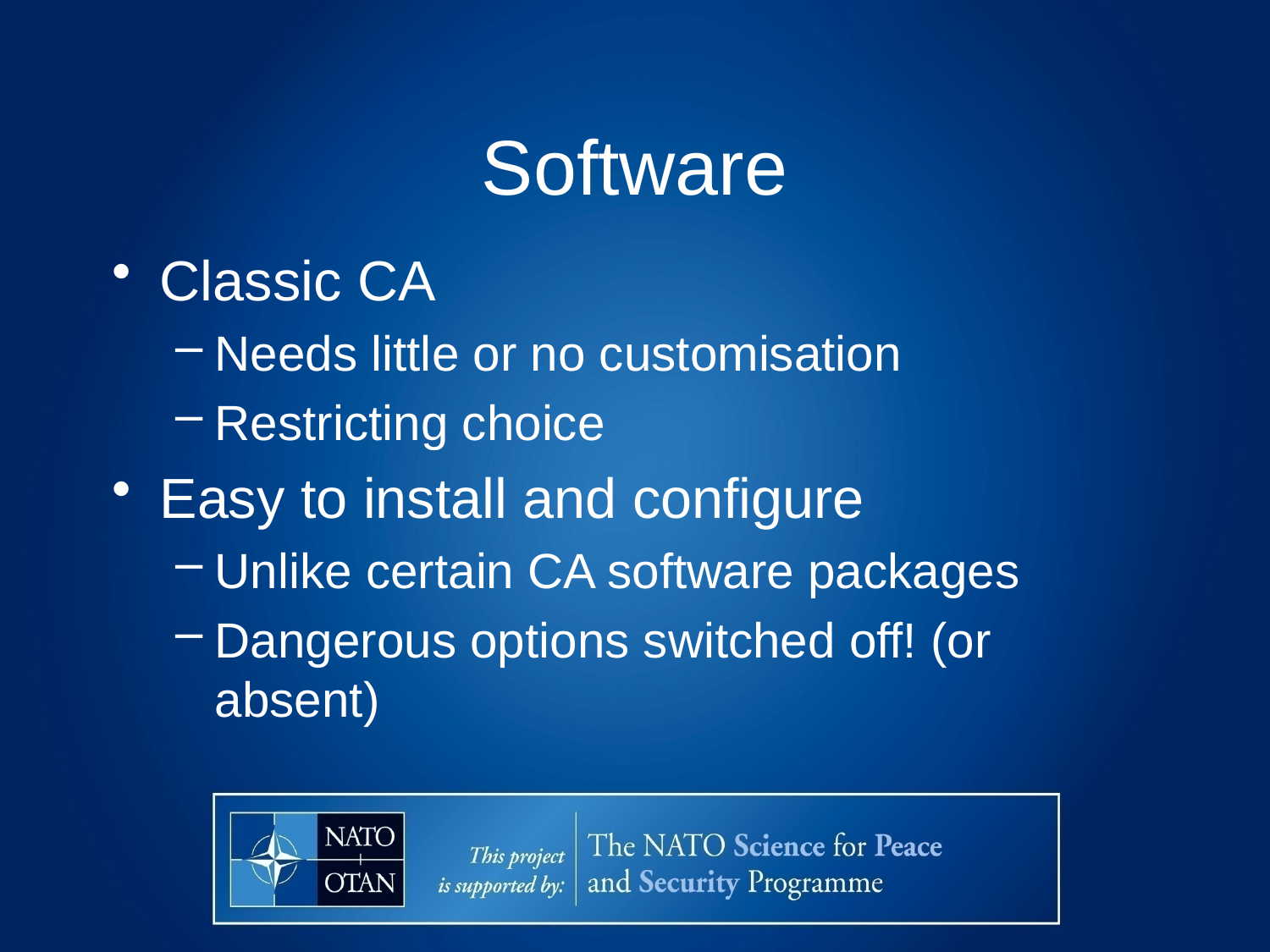

# Software
Classic CA
Needs little or no customisation
Restricting choice
Easy to install and configure
Unlike certain CA software packages
Dangerous options switched off! (or absent)